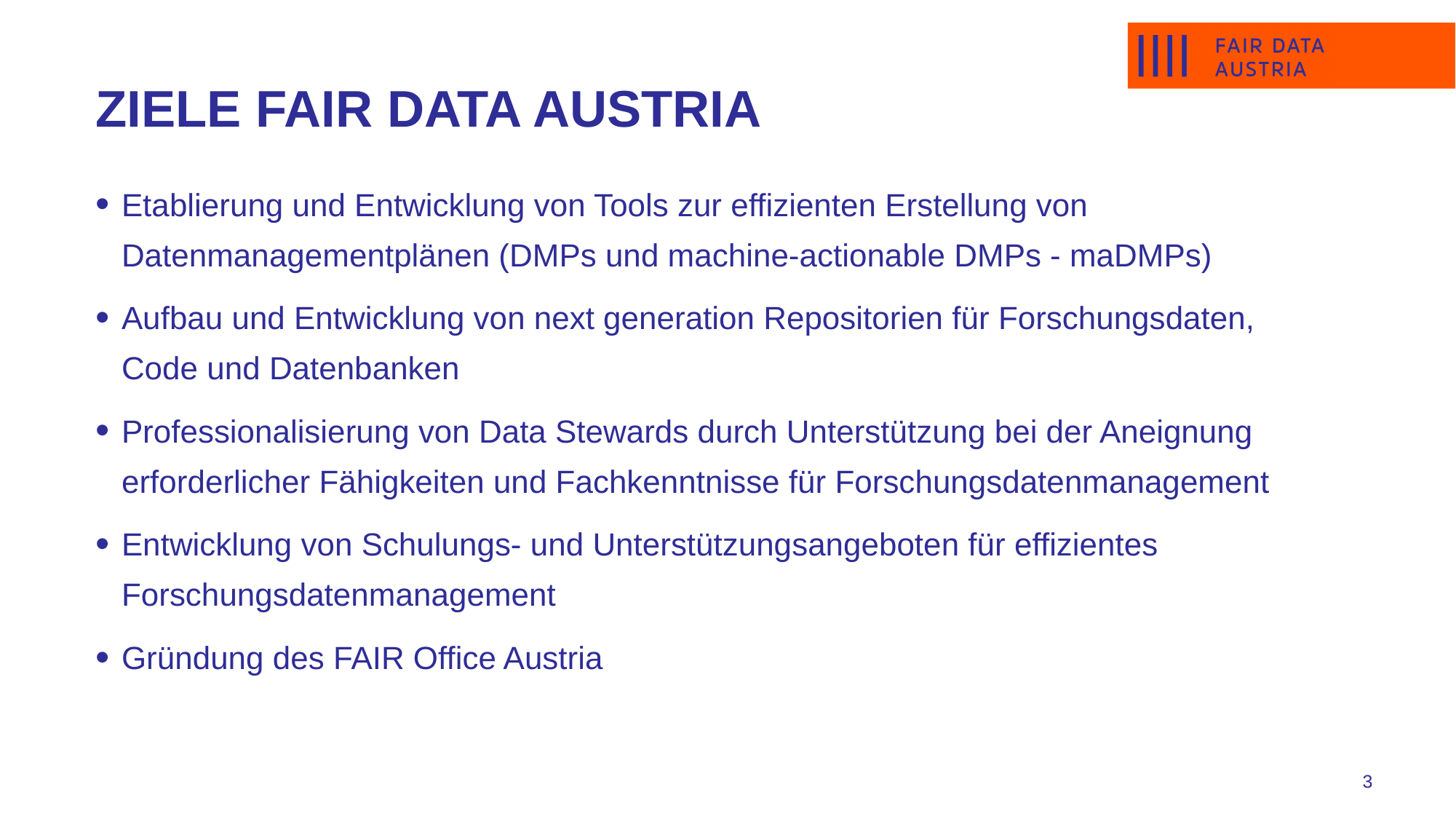

# ziele fair data austria
Etablierung und Entwicklung von Tools zur effizienten Erstellung von Datenmanagementplänen (DMPs und machine-actionable DMPs - maDMPs)
Aufbau und Entwicklung von next generation Repositorien für Forschungsdaten, Code und Datenbanken
Professionalisierung von Data Stewards durch Unterstützung bei der Aneignung erforderlicher Fähigkeiten und Fachkenntnisse für Forschungsdatenmanagement
Entwicklung von Schulungs- und Unterstützungsangeboten für effizientes Forschungsdatenmanagement
Gründung des FAIR Office Austria